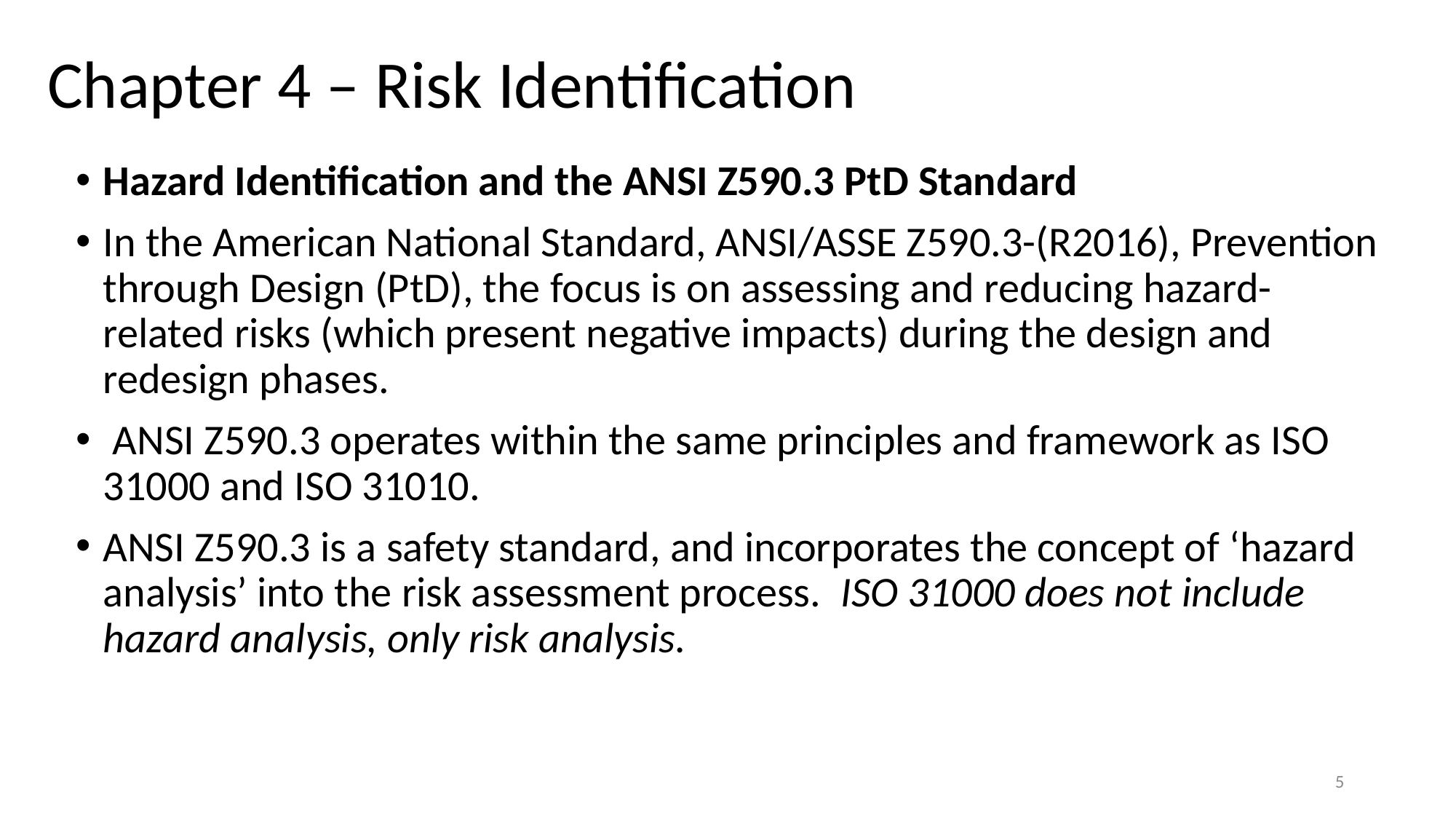

# Chapter 4 – Risk Identification
Hazard Identification and the ANSI Z590.3 PtD Standard
In the American National Standard, ANSI/ASSE Z590.3-(R2016), Prevention through Design (PtD), the focus is on assessing and reducing hazard-related risks (which present negative impacts) during the design and redesign phases.
 ANSI Z590.3 operates within the same principles and framework as ISO 31000 and ISO 31010.
ANSI Z590.3 is a safety standard, and incorporates the concept of ‘hazard analysis’ into the risk assessment process.  ISO 31000 does not include hazard analysis, only risk analysis.
5